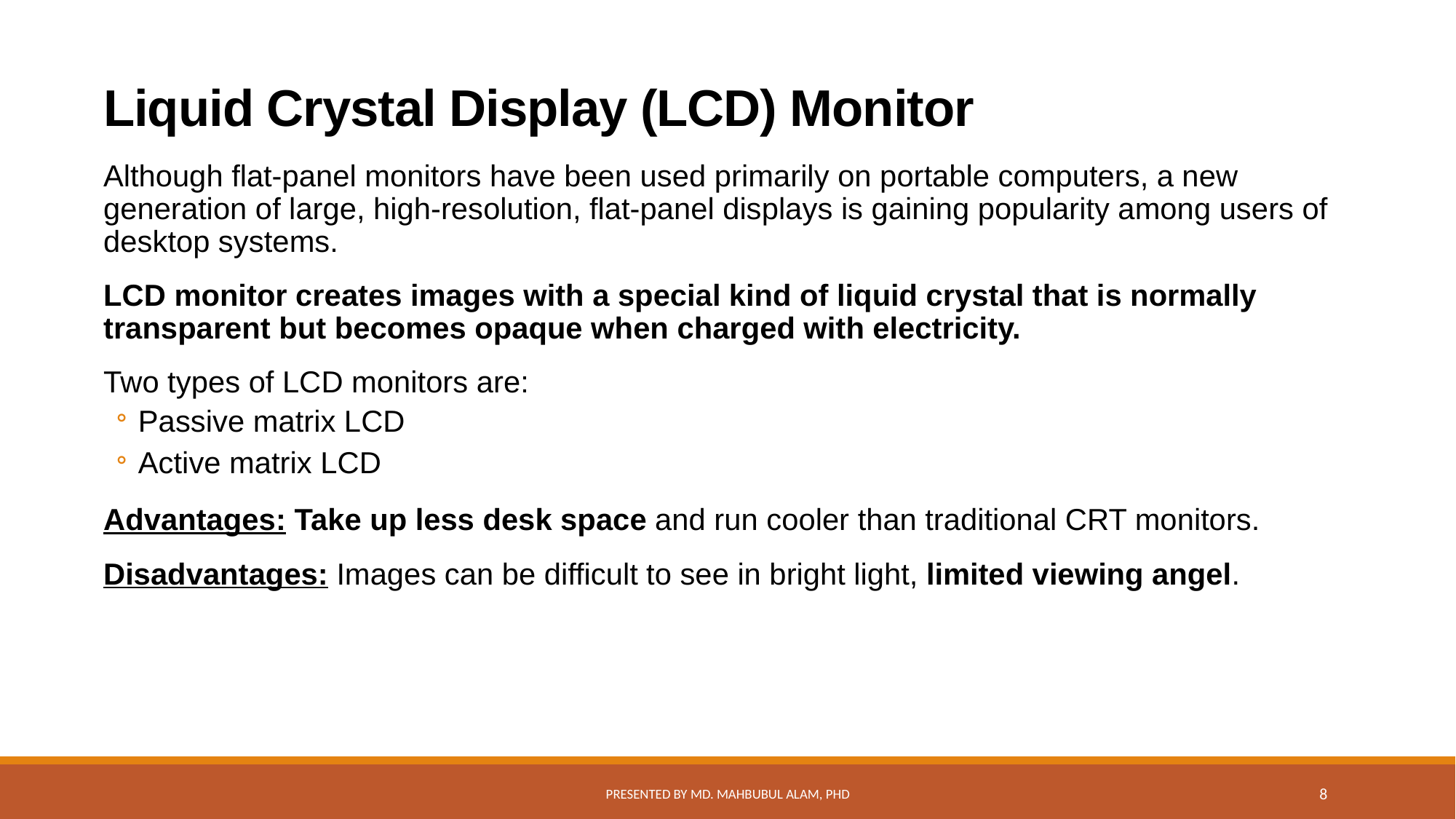

# Liquid Crystal Display (LCD) Monitor
Although flat-panel monitors have been used primarily on portable computers, a new generation of large, high-resolution, flat-panel displays is gaining popularity among users of desktop systems.
LCD monitor creates images with a special kind of liquid crystal that is normally transparent but becomes opaque when charged with electricity.
Two types of LCD monitors are:
Passive matrix LCD
Active matrix LCD
Advantages: Take up less desk space and run cooler than traditional CRT monitors.
Disadvantages: Images can be difficult to see in bright light, limited viewing angel.

Presented by Md. Mahbubul Alam, PhD
8